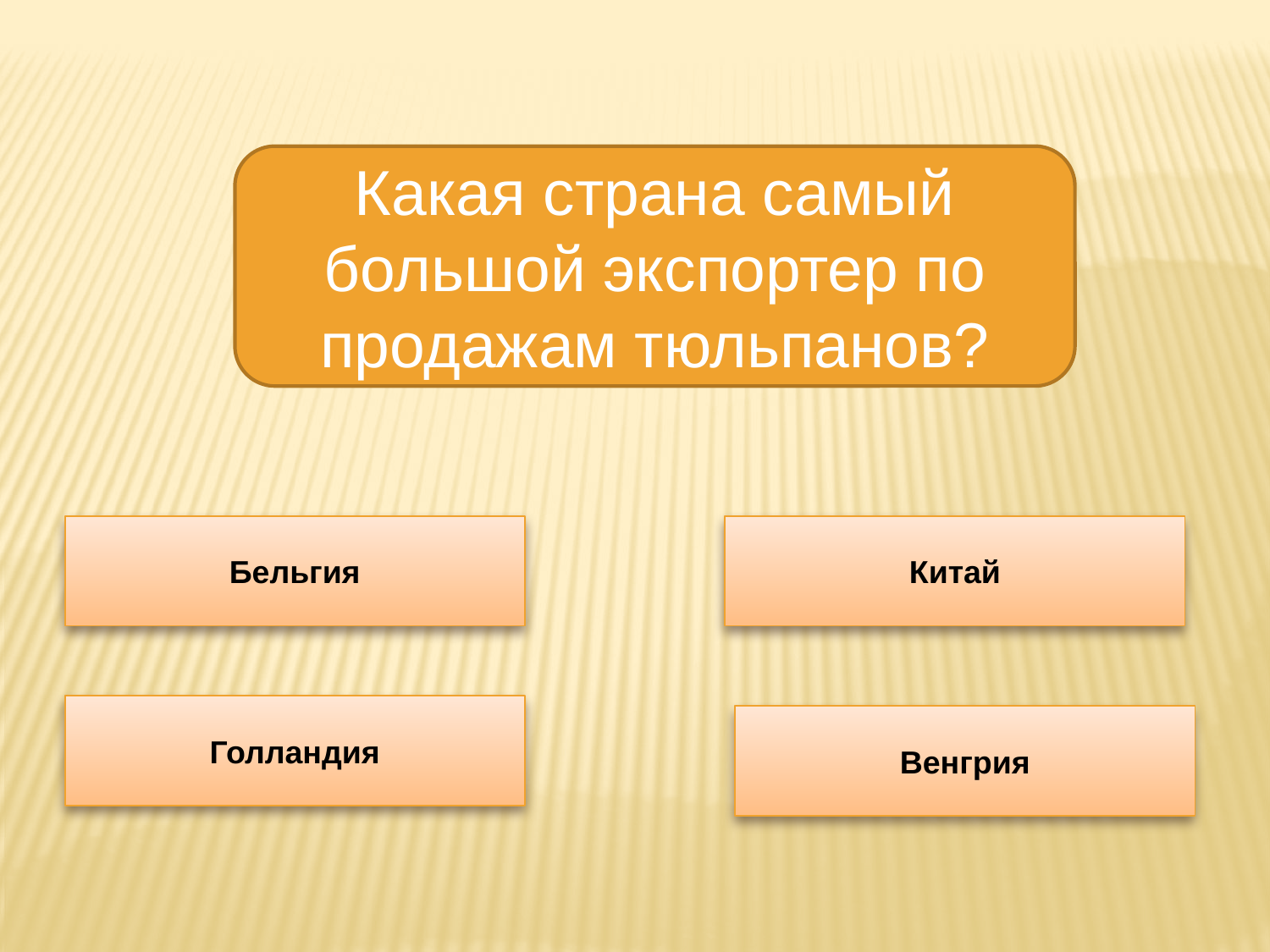

Какая страна самый большой экспортер по продажам тюльпанов?
Бельгия
Китай
Голландия
Венгрия